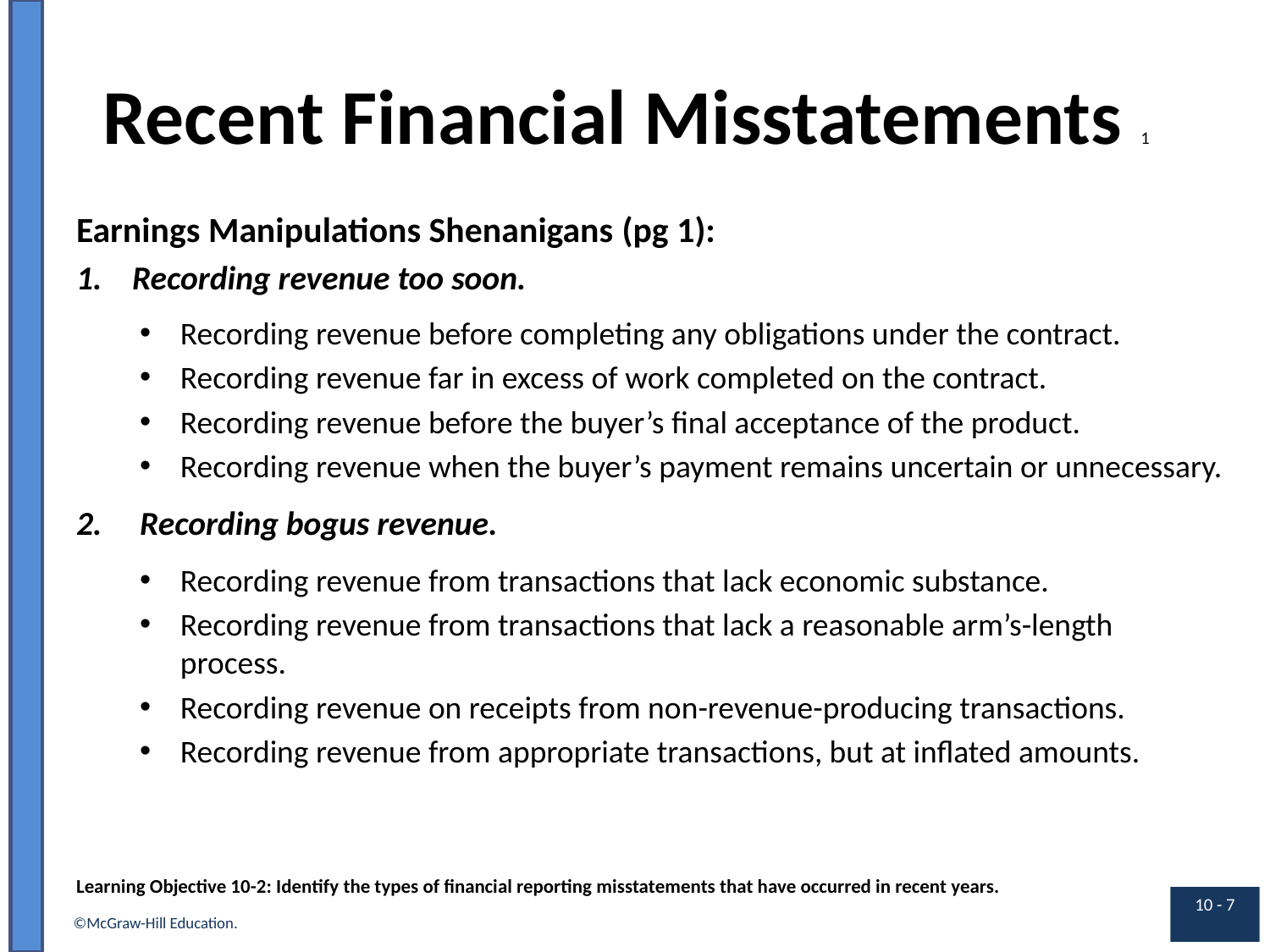

# Recent Financial Misstatements 1
Earnings Manipulations Shenanigans (pg 1):
Recording revenue too soon.
Recording revenue before completing any obligations under the contract.
Recording revenue far in excess of work completed on the contract.
Recording revenue before the buyer’s final acceptance of the product.
Recording revenue when the buyer’s payment remains uncertain or unnecessary.
 Recording bogus revenue.
Recording revenue from transactions that lack economic substance.
Recording revenue from transactions that lack a reasonable arm’s-length process.
Recording revenue on receipts from non-revenue-producing transactions.
Recording revenue from appropriate transactions, but at inflated amounts.
Learning Objective 10-2: Identify the types of financial reporting misstatements that have occurred in recent years.